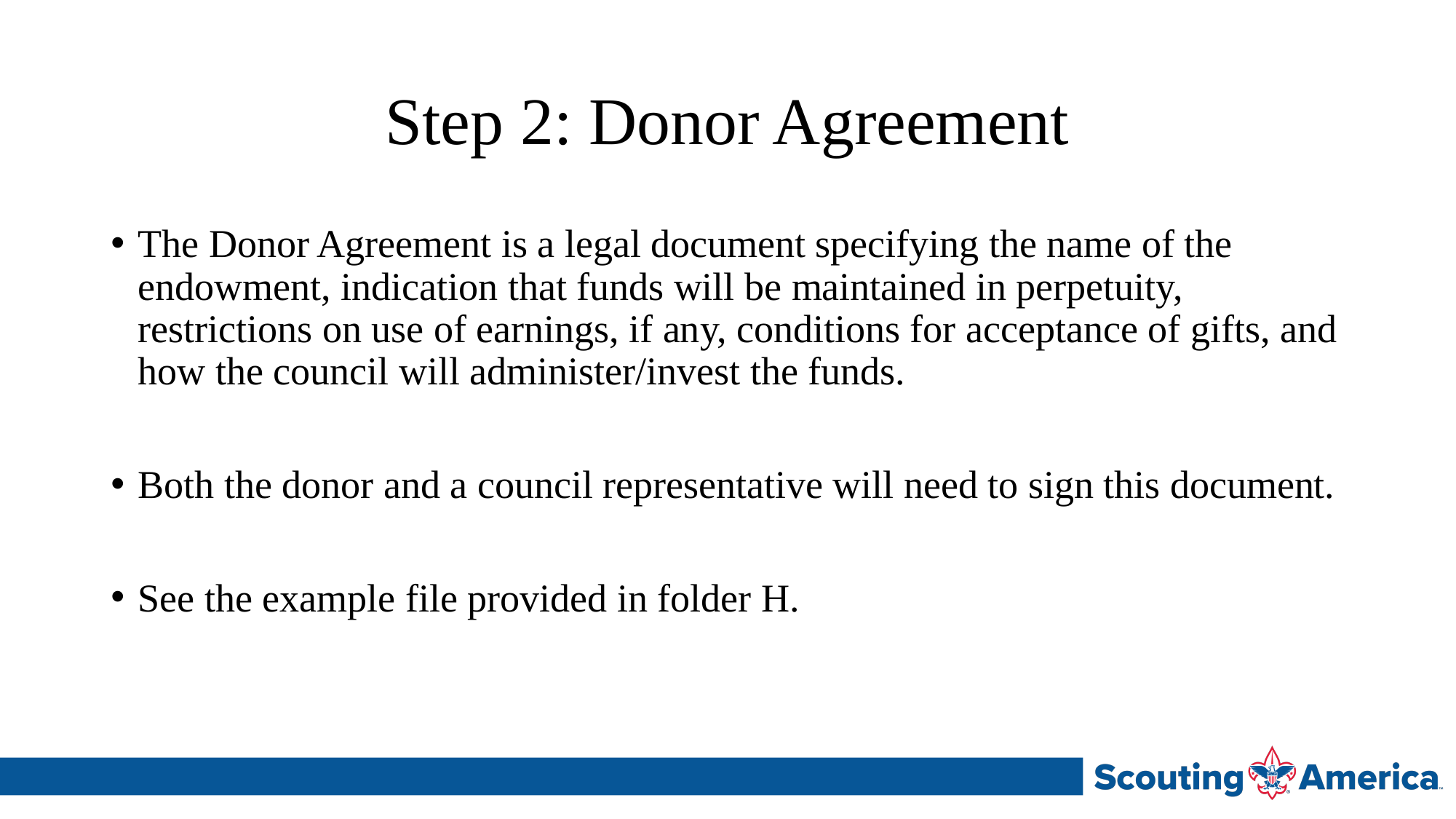

# Step 2: Donor Agreement
The Donor Agreement is a legal document specifying the name of the endowment, indication that funds will be maintained in perpetuity, restrictions on use of earnings, if any, conditions for acceptance of gifts, and how the council will administer/invest the funds.

Both the donor and a council representative will need to sign this document.

See the example file provided in folder H.